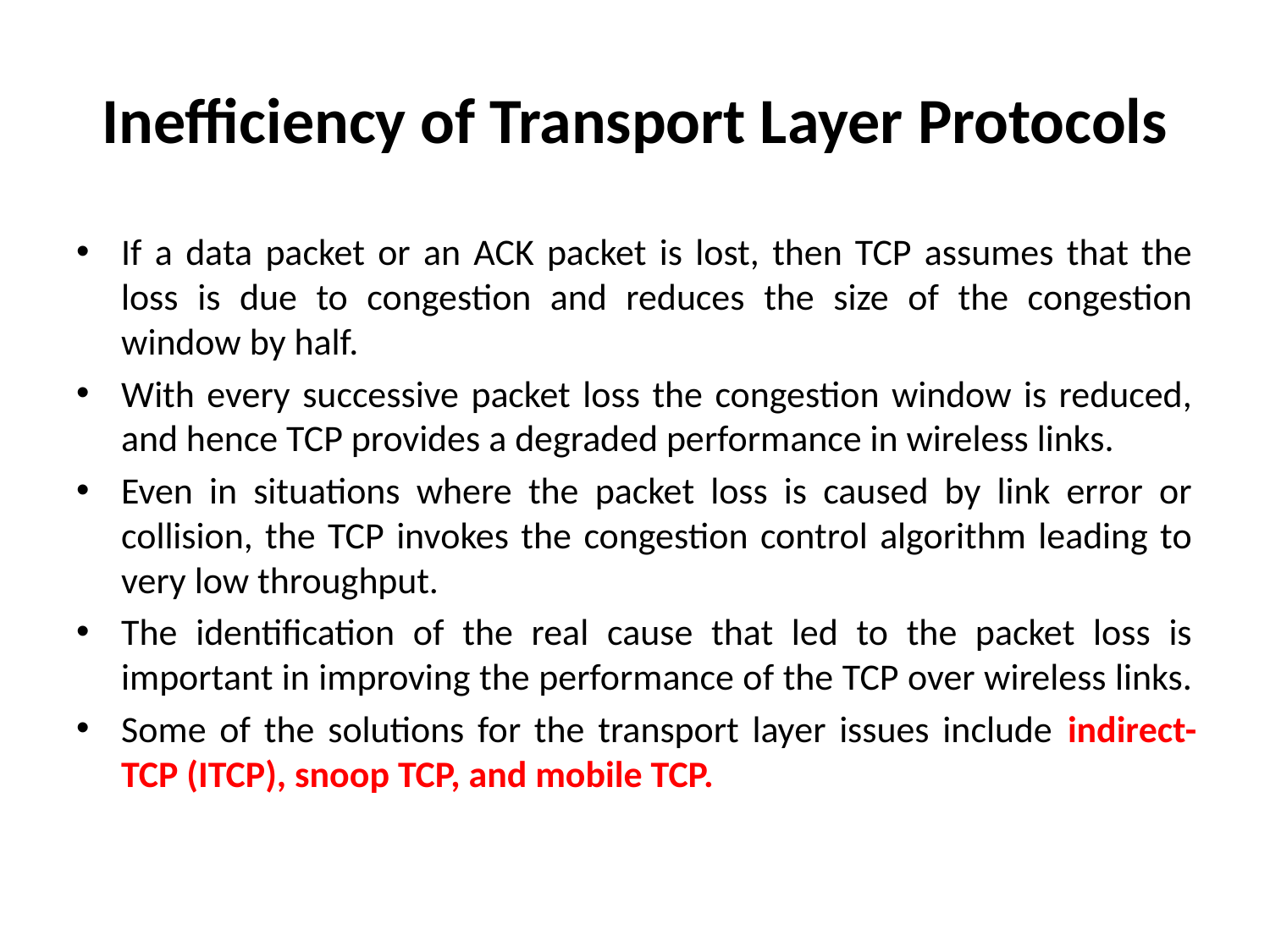

# Inefficiency of Transport Layer Protocols
If a data packet or an ACK packet is lost, then TCP assumes that the loss is due to congestion and reduces the size of the congestion window by half.
With every successive packet loss the congestion window is reduced, and hence TCP provides a degraded performance in wireless links.
Even in situations where the packet loss is caused by link error or collision, the TCP invokes the congestion control algorithm leading to very low throughput.
The identification of the real cause that led to the packet loss is important in improving the performance of the TCP over wireless links.
Some of the solutions for the transport layer issues include indirect-TCP (ITCP), snoop TCP, and mobile TCP.